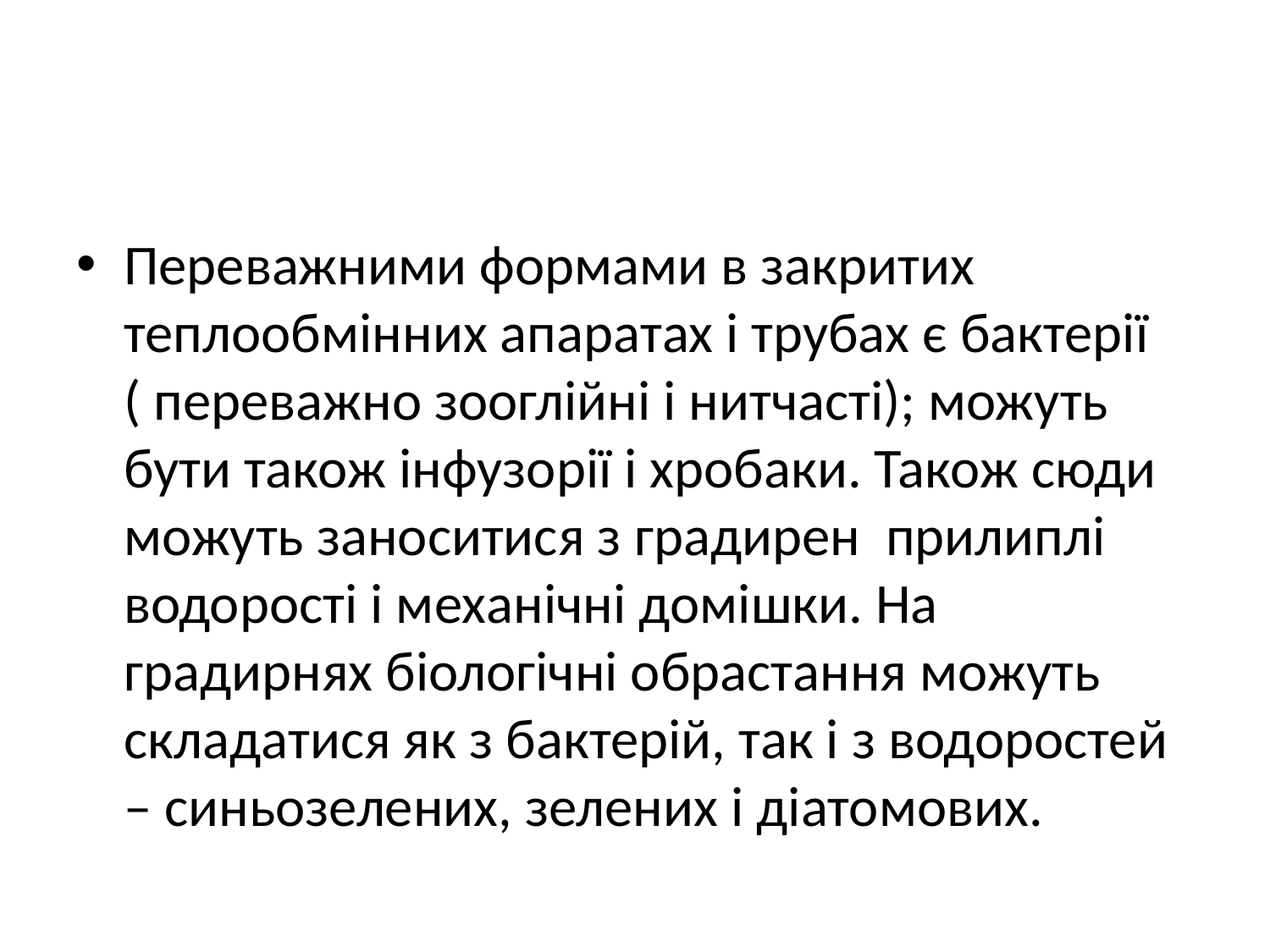

#
Переважними формами в закритих теплообмінних апаратах і трубах є бактерії ( переважно зооглійні і нитчасті); можуть бути також інфузорії і хробаки. Також сюди можуть заноситися з градирен  прилиплі водорості і механічні домішки. На градирнях біологічні обрастання можуть складатися як з бактерій, так і з водоростей – синьозелених, зелених і діатомових.